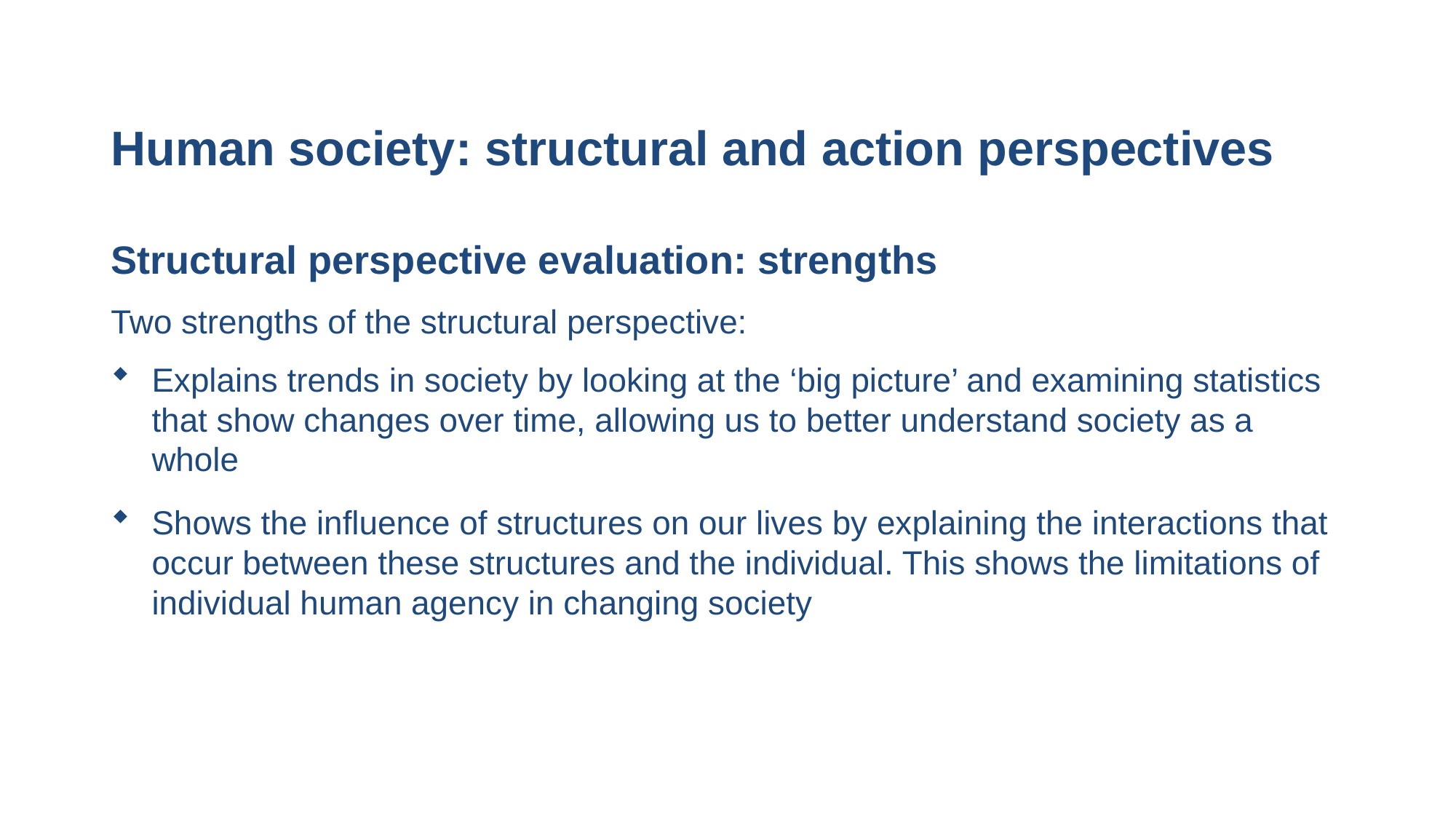

# Human society: structural and action perspectives
Structural perspective evaluation: strengths
Two strengths of the structural perspective:
Explains trends in society by looking at the ‘big picture’ and examining statistics that show changes over time, allowing us to better understand society as a whole
Shows the influence of structures on our lives by explaining the interactions that occur between these structures and the individual. This shows the limitations of individual human agency in changing society